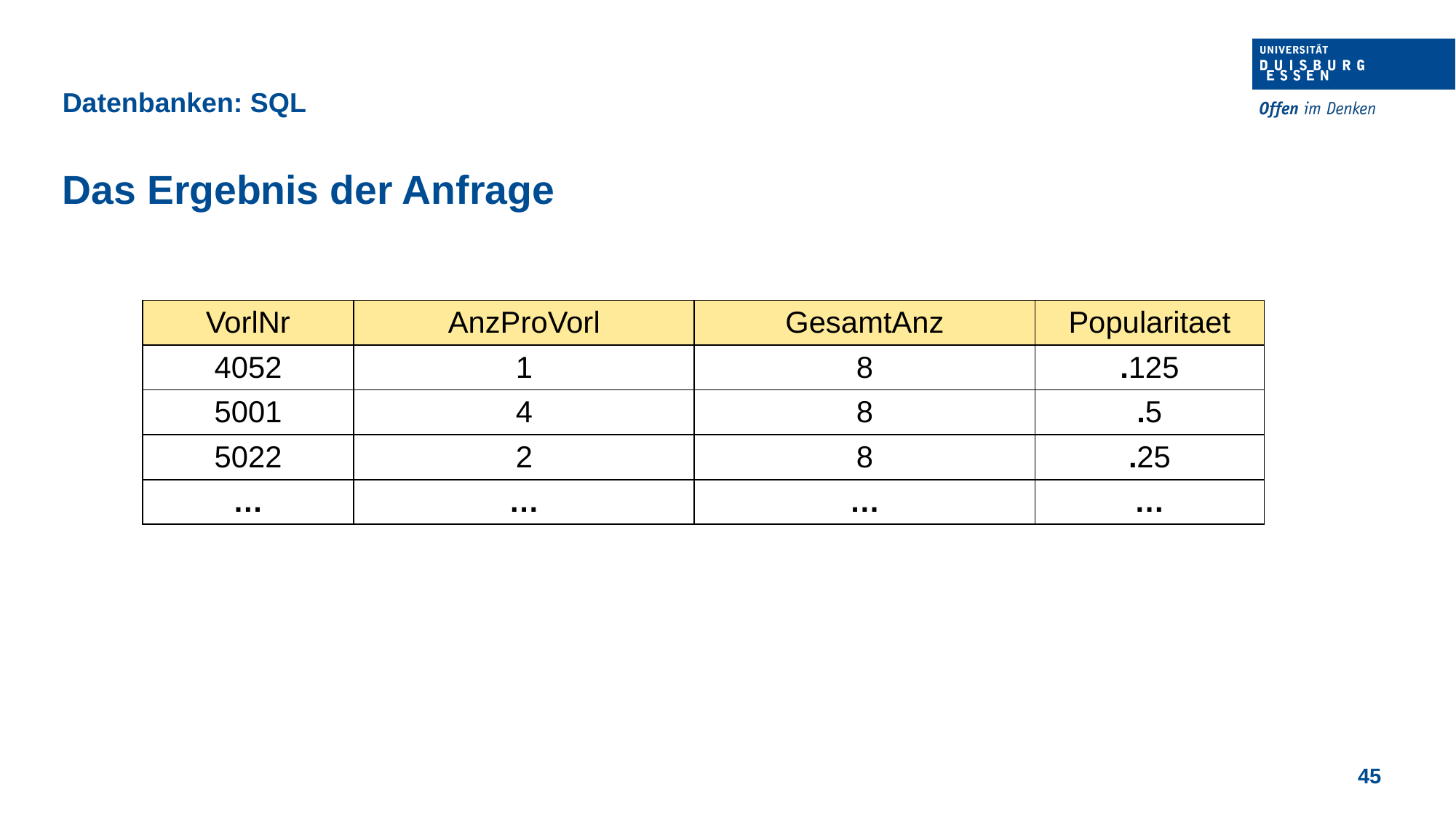

Datenbanken: SQL
Das Ergebnis der Anfrage
| VorlNr | AnzProVorl | GesamtAnz | Popularitaet |
| --- | --- | --- | --- |
| 4052 | 1 | 8 | .125 |
| 5001 | 4 | 8 | .5 |
| 5022 | 2 | 8 | .25 |
| … | … | … | … |
45